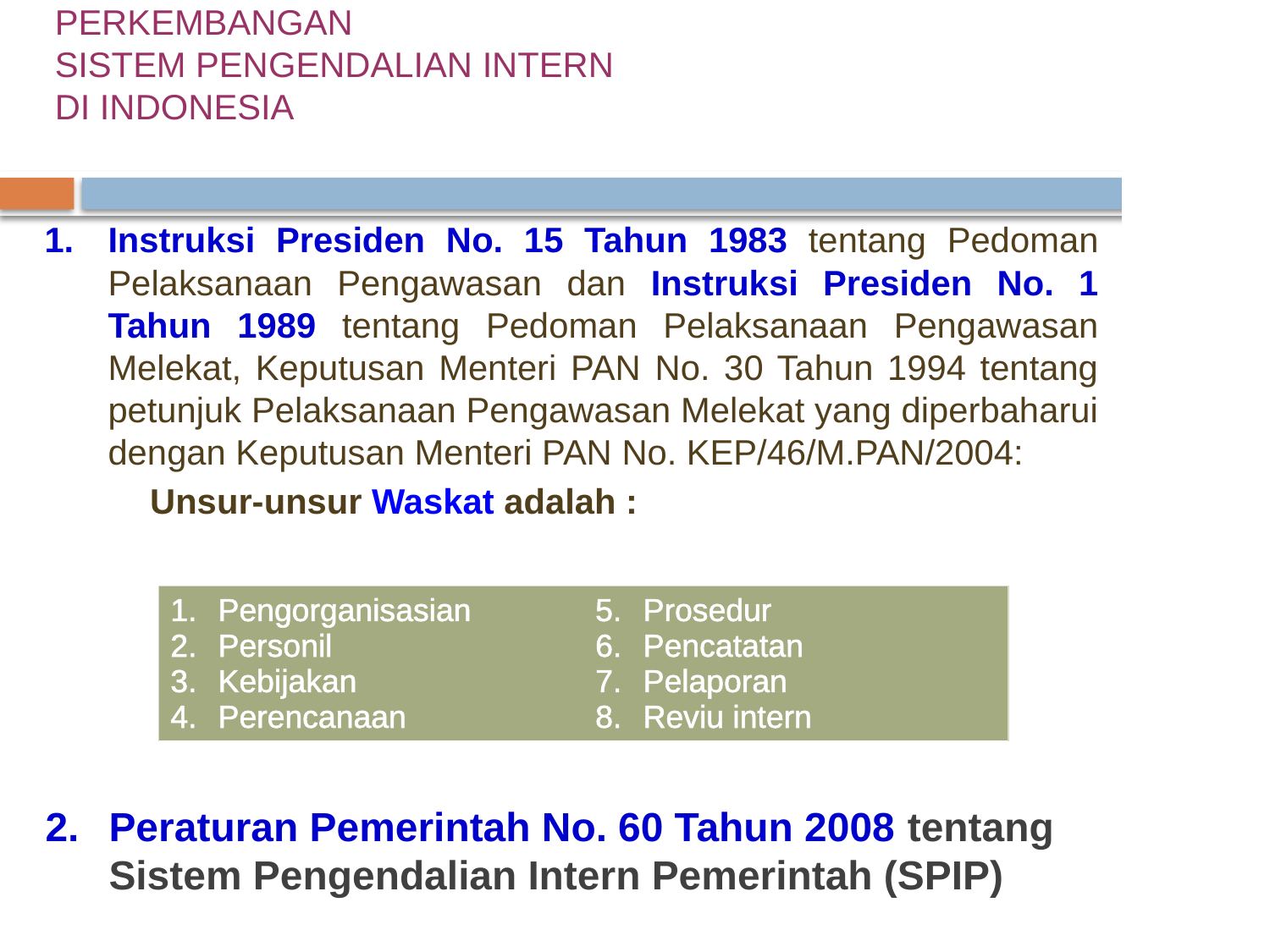

# PERKEMBANGAN SISTEM PENGENDALIAN INTERN DI INDONESIA
Instruksi Presiden No. 15 Tahun 1983 tentang Pedoman Pelaksanaan Pengawasan dan Instruksi Presiden No. 1 Tahun 1989 tentang Pedoman Pelaksanaan Pengawasan Melekat, Keputusan Menteri PAN No. 30 Tahun 1994 tentang petunjuk Pelaksanaan Pengawasan Melekat yang diperbaharui dengan Keputusan Menteri PAN No. KEP/46/M.PAN/2004:
	Unsur-unsur Waskat adalah :

Peraturan Pemerintah No. 60 Tahun 2008 tentang Sistem Pengendalian Intern Pemerintah (SPIP)

| Pengorganisasian Personil Kebijakan Perencanaan | Prosedur Pencatatan Pelaporan Reviu intern |
| --- | --- |
4